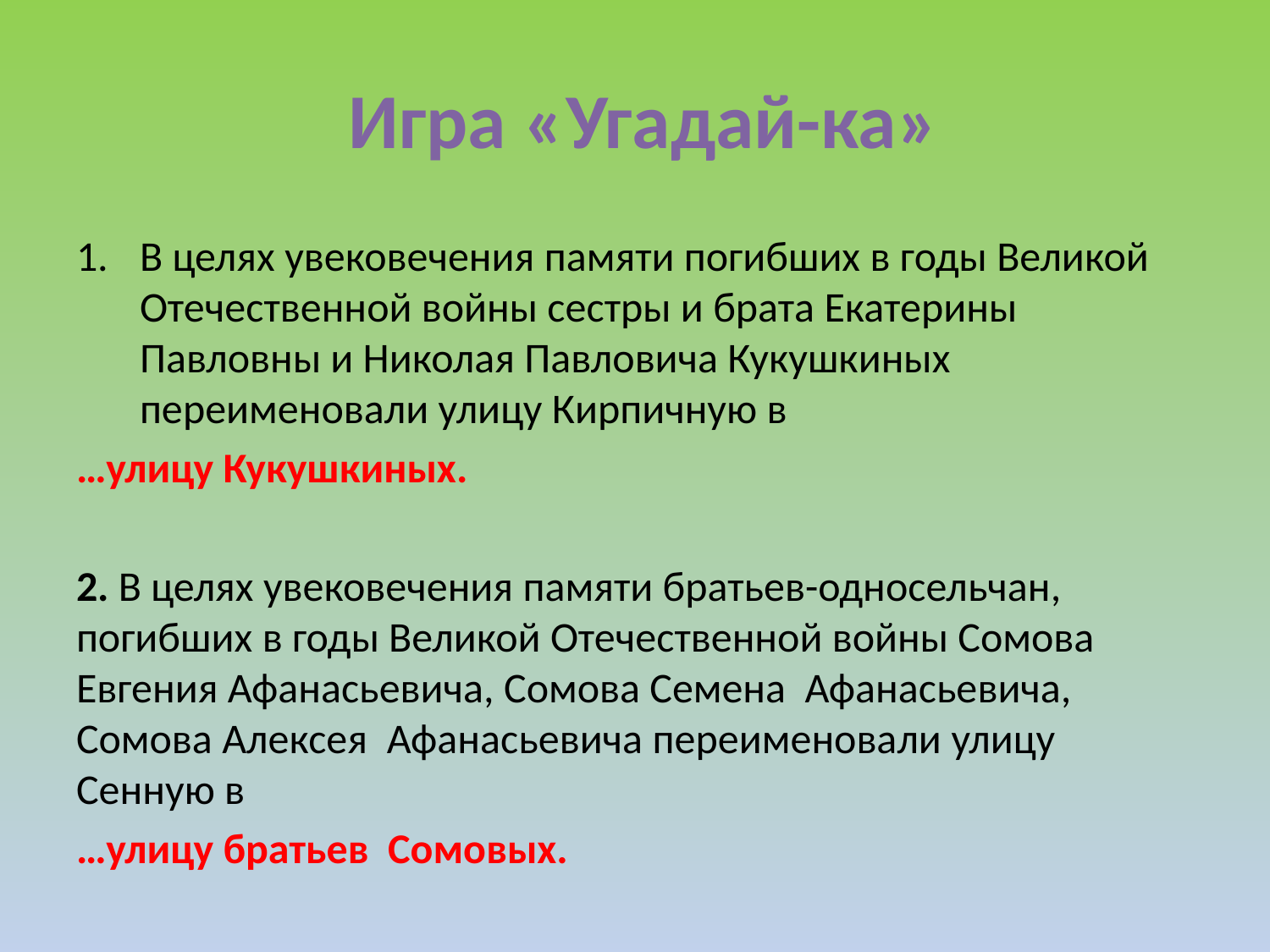

# Игра «Угадай-ка»
В целях увековечения памяти погибших в годы Великой Отечественной войны сестры и брата Екатерины Павловны и Николая Павловича Кукушкиных переименовали улицу Кирпичную в
…улицу Кукушкиных.

2. В целях увековечения памяти братьев-односельчан, погибших в годы Великой Отечественной войны Сомова Евгения Афанасьевича, Сомова Семена  Афанасьевича, Сомова Алексея  Афанасьевича переименовали улицу Сенную в
…улицу братьев  Сомовых.